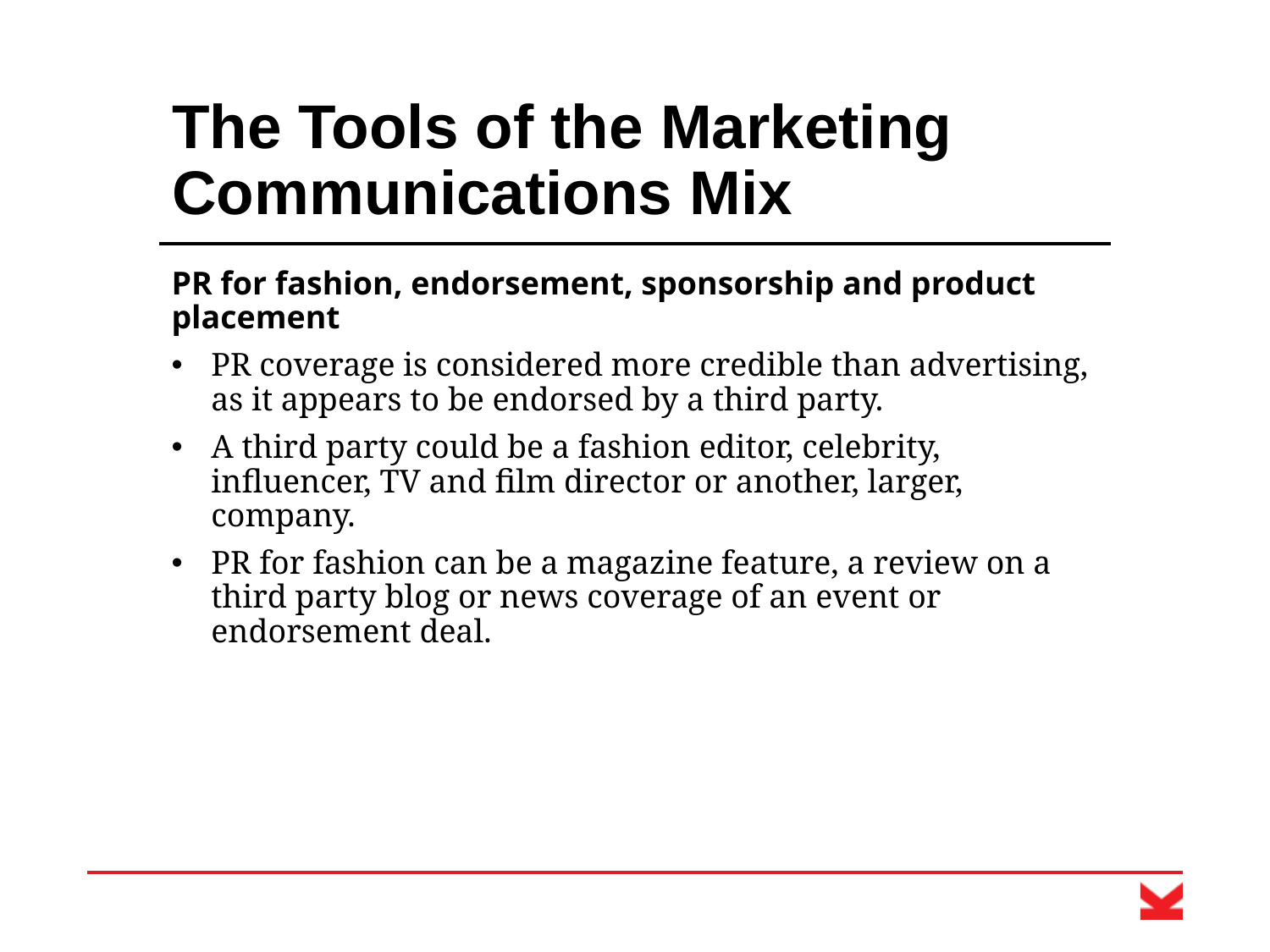

# The Tools of the Marketing Communications Mix
PR for fashion, endorsement, sponsorship and product placement
PR coverage is considered more credible than advertising, as it appears to be endorsed by a third party.
A third party could be a fashion editor, celebrity, influencer, TV and film director or another, larger, company.
PR for fashion can be a magazine feature, a review on a third party blog or news coverage of an event or endorsement deal.